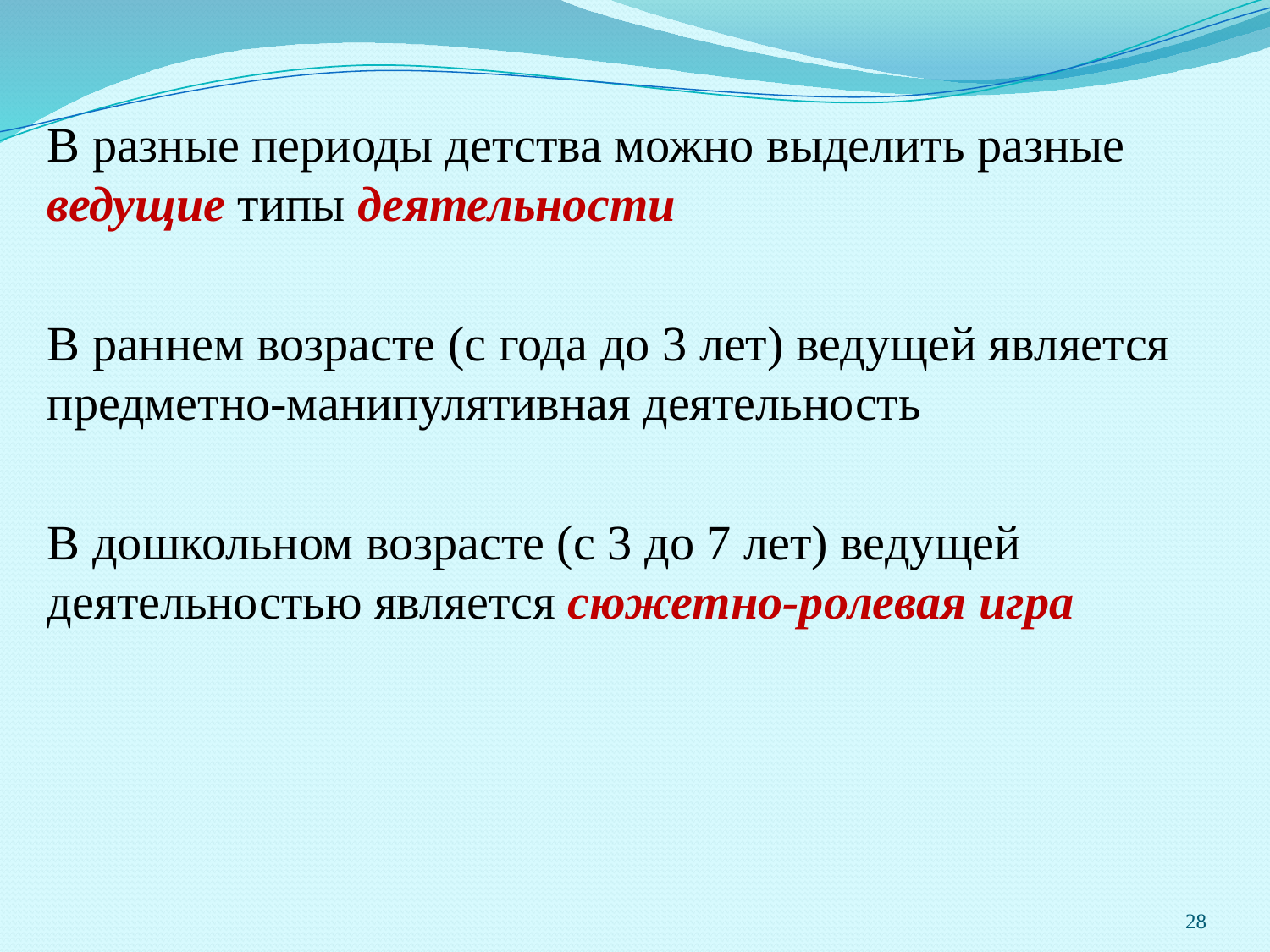

В разные периоды детства можно выделить разные ведущие типы деятельности

В раннем возрасте (с года до 3 лет) ведущей является предметно-манипулятивная деятельность

В дошкольном возрасте (с 3 до 7 лет) ведущей деятельностью является сюжетно-ролевая игра

28